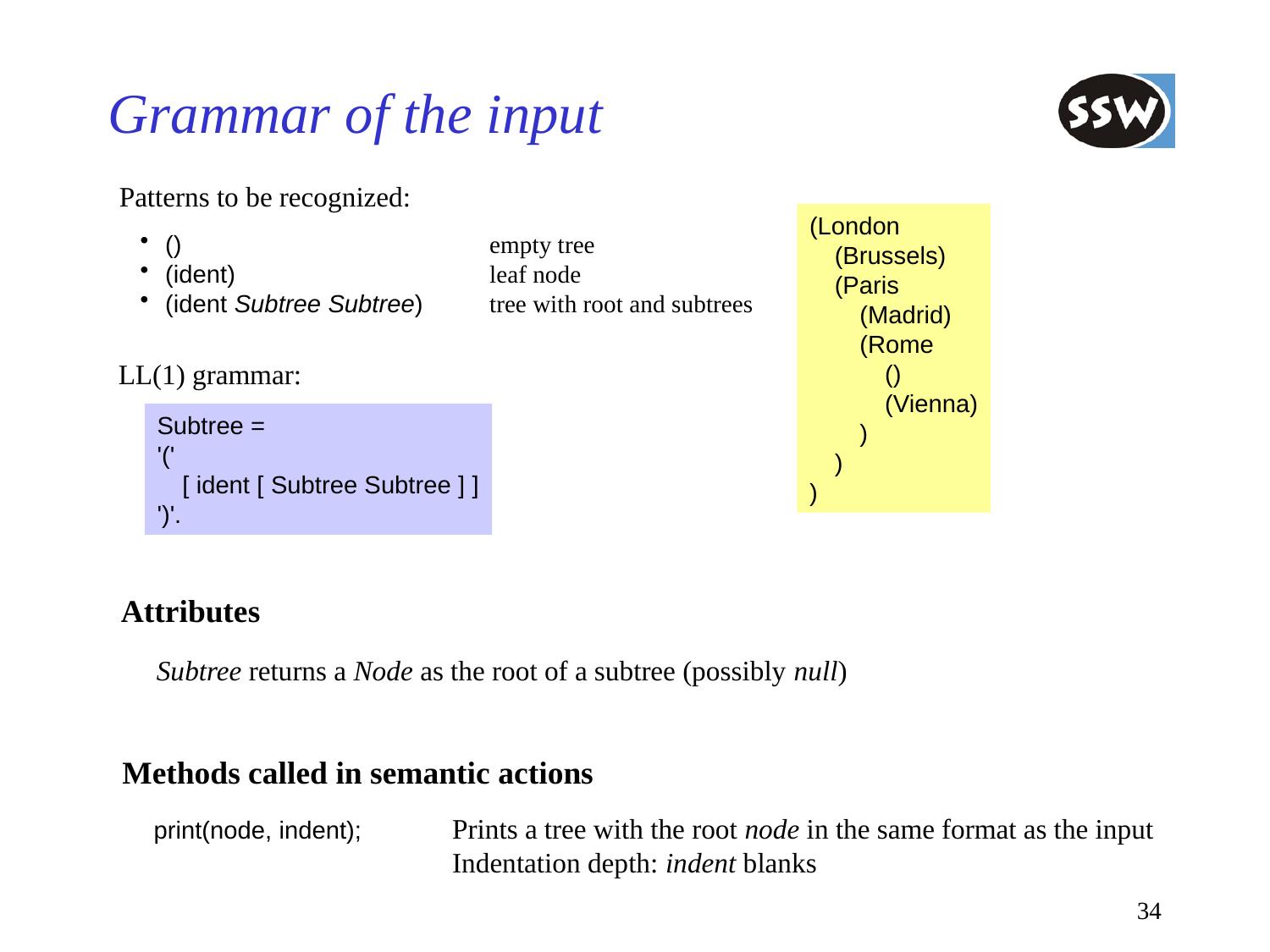

# Grammar of the input
Patterns to be recognized:
()	empty tree
(ident)	leaf node
(ident Subtree Subtree)	tree with root and subtrees
(London
	(Brussels)
	(Paris
		(Madrid)
		(Rome
			()
			(Vienna)
		)
	)
)
LL(1) grammar:
Subtree =
'('
	[ ident [ Subtree Subtree ] ]
')'.
Attributes
Subtree returns a Node as the root of a subtree (possibly null)
Methods called in semantic actions
Prints a tree with the root node in the same format as the input
Indentation depth: indent blanks
print(node, indent);
34